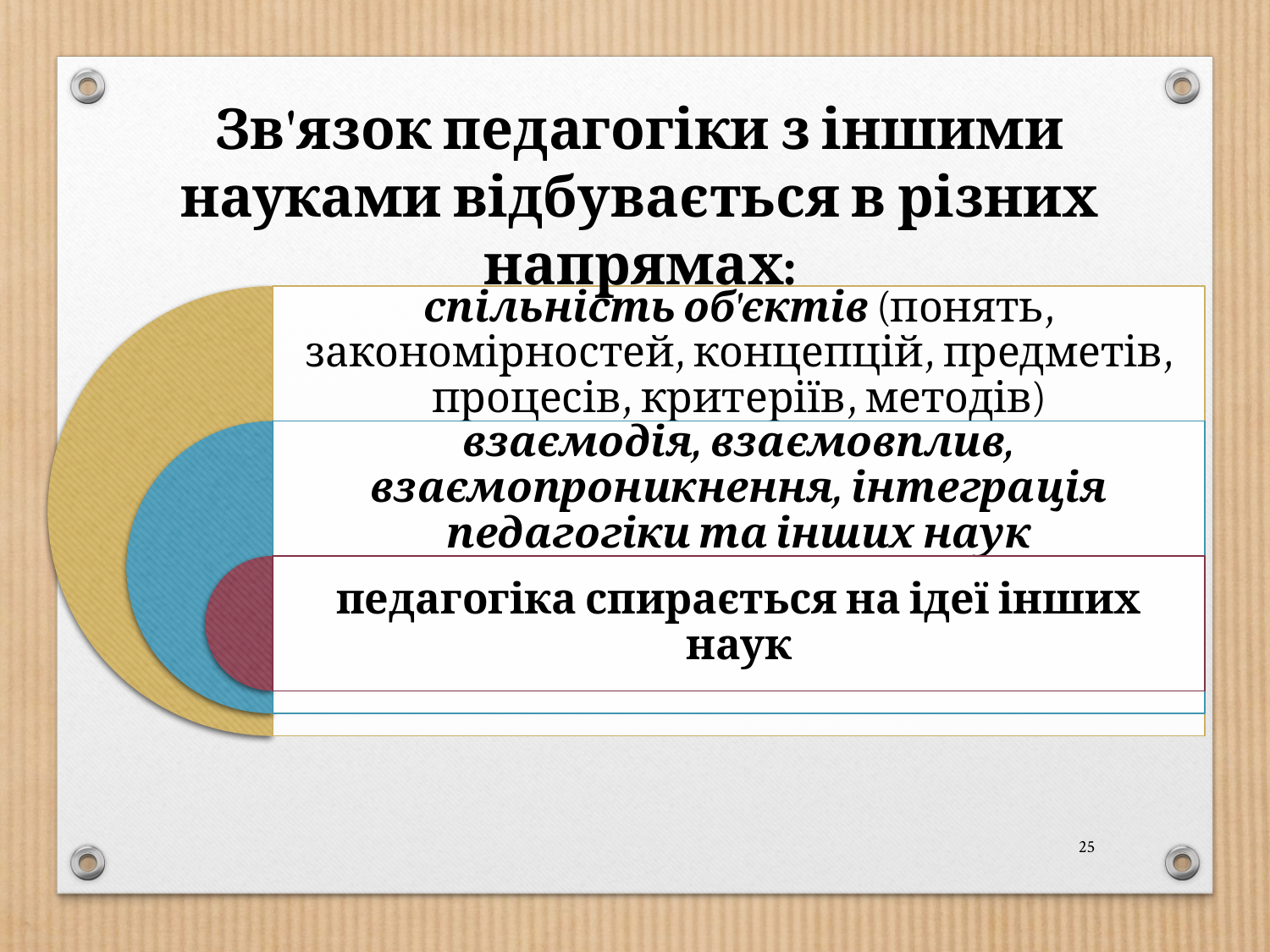

Зв'язок педагогіки з іншими науками відбувається в різних напрямах:
спільність об'єктів (понять, закономірностей, концепцій, предметів, процесів, критеріїв, методів)
взаємодія, взаємовплив, взаємопроникнення, інтеграція педагогіки та інших наук
педагогіка спирається на ідеї інших наук
25